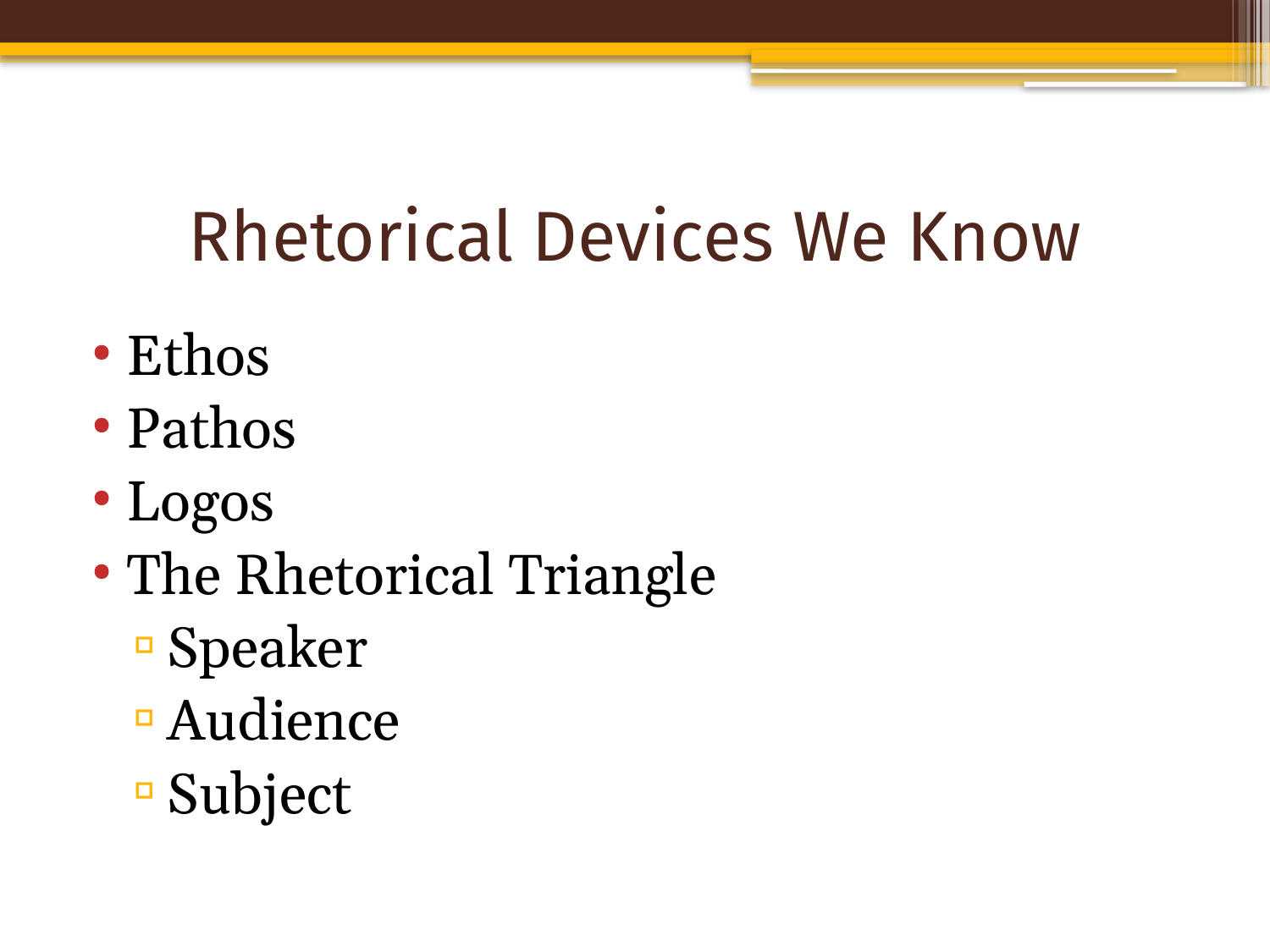

# Rhetorical Devices We Know
Ethos
Pathos
Logos
The Rhetorical Triangle
Speaker
Audience
Subject